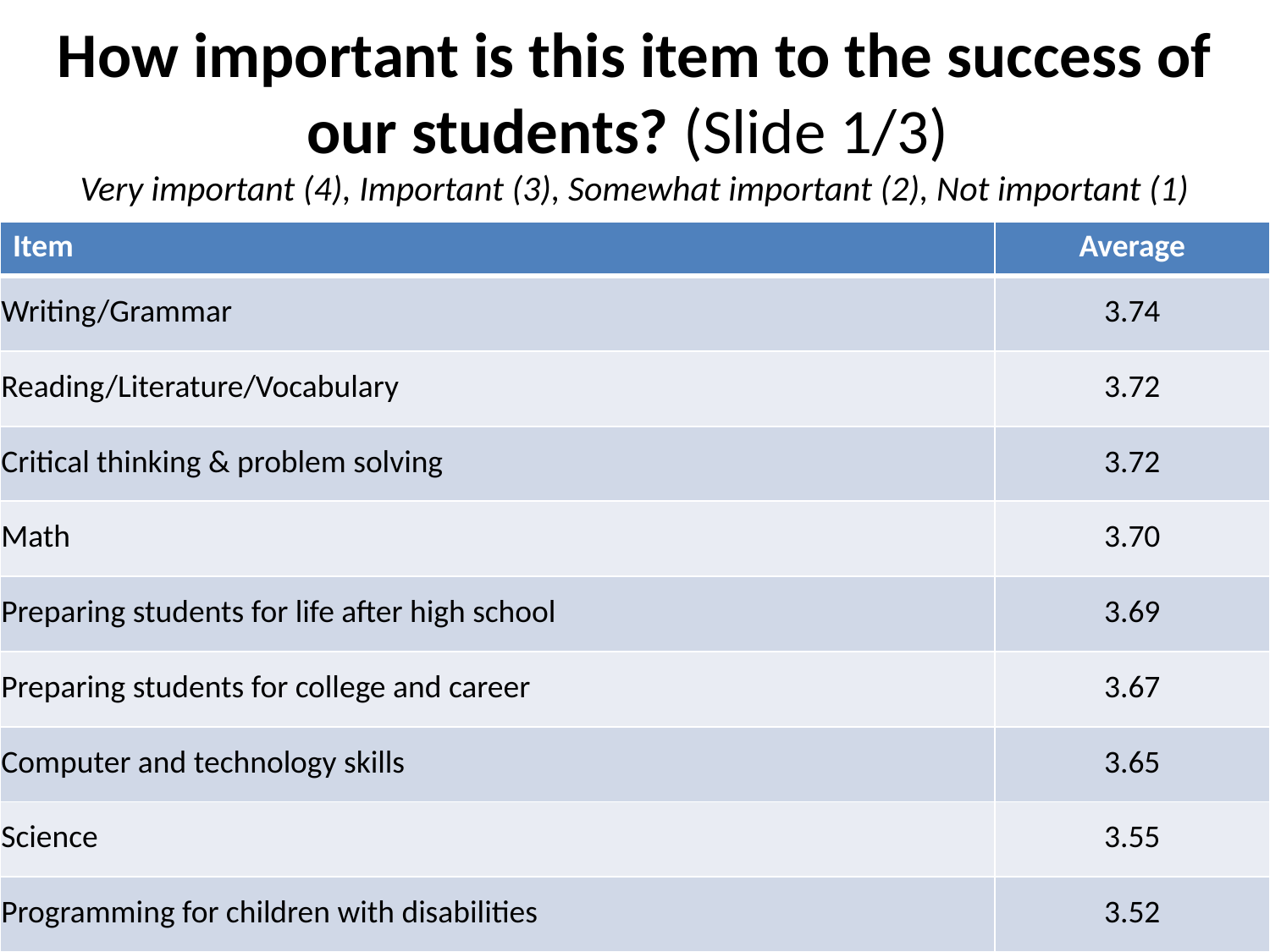

# How important is this item to the success of our students? (Slide 1/3) Very important (4), Important (3), Somewhat important (2), Not important (1)
| Item | Average |
| --- | --- |
| Writing/Grammar | 3.74 |
| Reading/Literature/Vocabulary | 3.72 |
| Critical thinking & problem solving | 3.72 |
| Math | 3.70 |
| Preparing students for life after high school | 3.69 |
| Preparing students for college and career | 3.67 |
| Computer and technology skills | 3.65 |
| Science | 3.55 |
| Programming for children with disabilities | 3.52 |